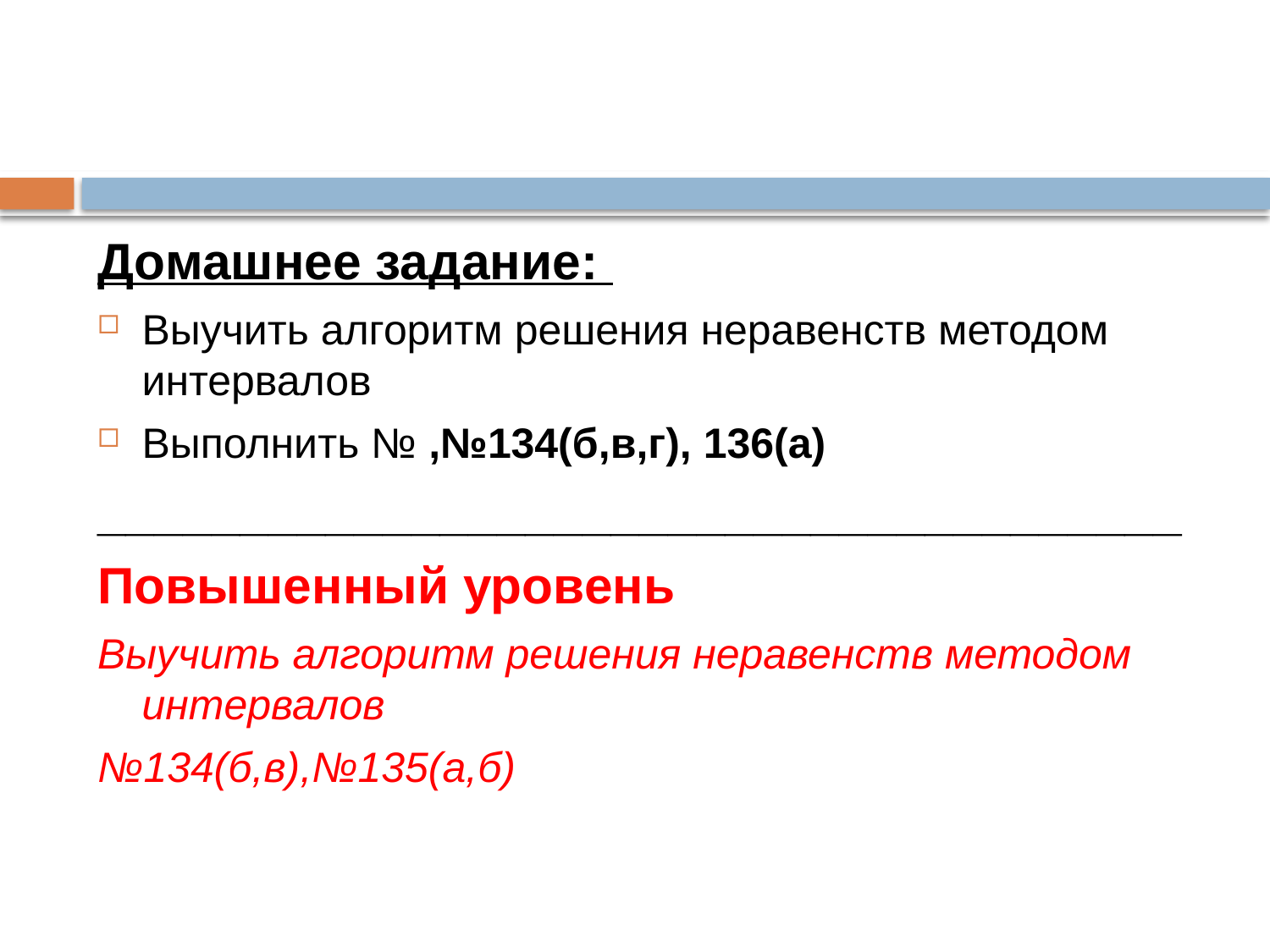

Домашнее задание:
Выучить алгоритм решения неравенств методом интервалов
Выполнить № ,№134(б,в,г), 136(а)
______________________________________
Повышенный уровень
Выучить алгоритм решения неравенств методом интервалов
№134(б,в),№135(а,б)